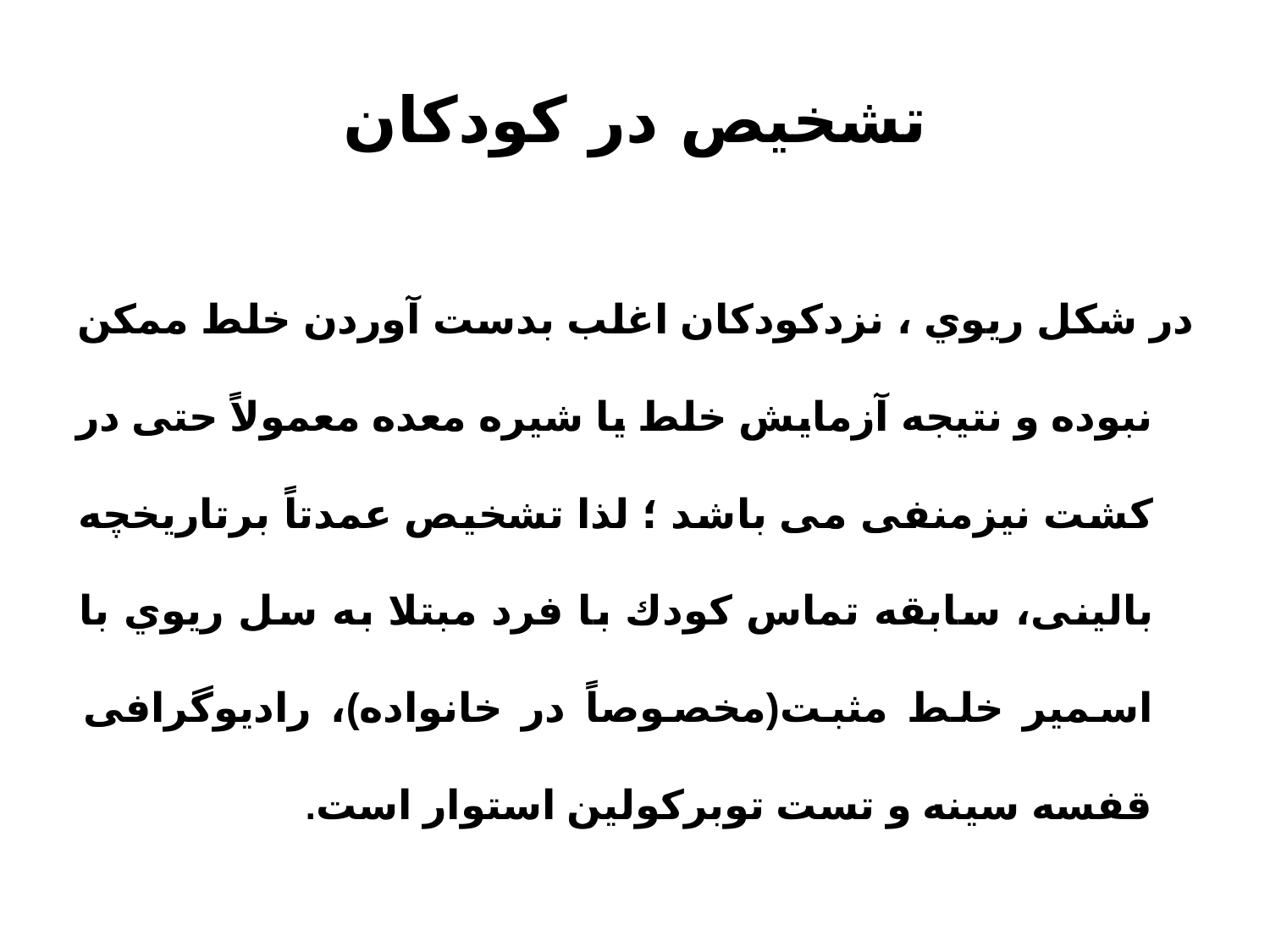

# تشخيص در كودكان
در شکل ریوي ، نزدکودکان اغلب بدست آوردن خلط ممکن نبوده و نتیجه آزمایش خلط یا شیره معده معمولاً حتی در کشت نیزمنفی می باشد ؛ لذا تشخیص عمدتاً برتاریخچه بالینی، سابقه تماس کودك با فرد مبتلا به سل ریوي با اسمیر خلط مثبت(مخصوصاً در خانواده)، رادیوگرافی قفسه سینه و تست توبرکولین استوار است.